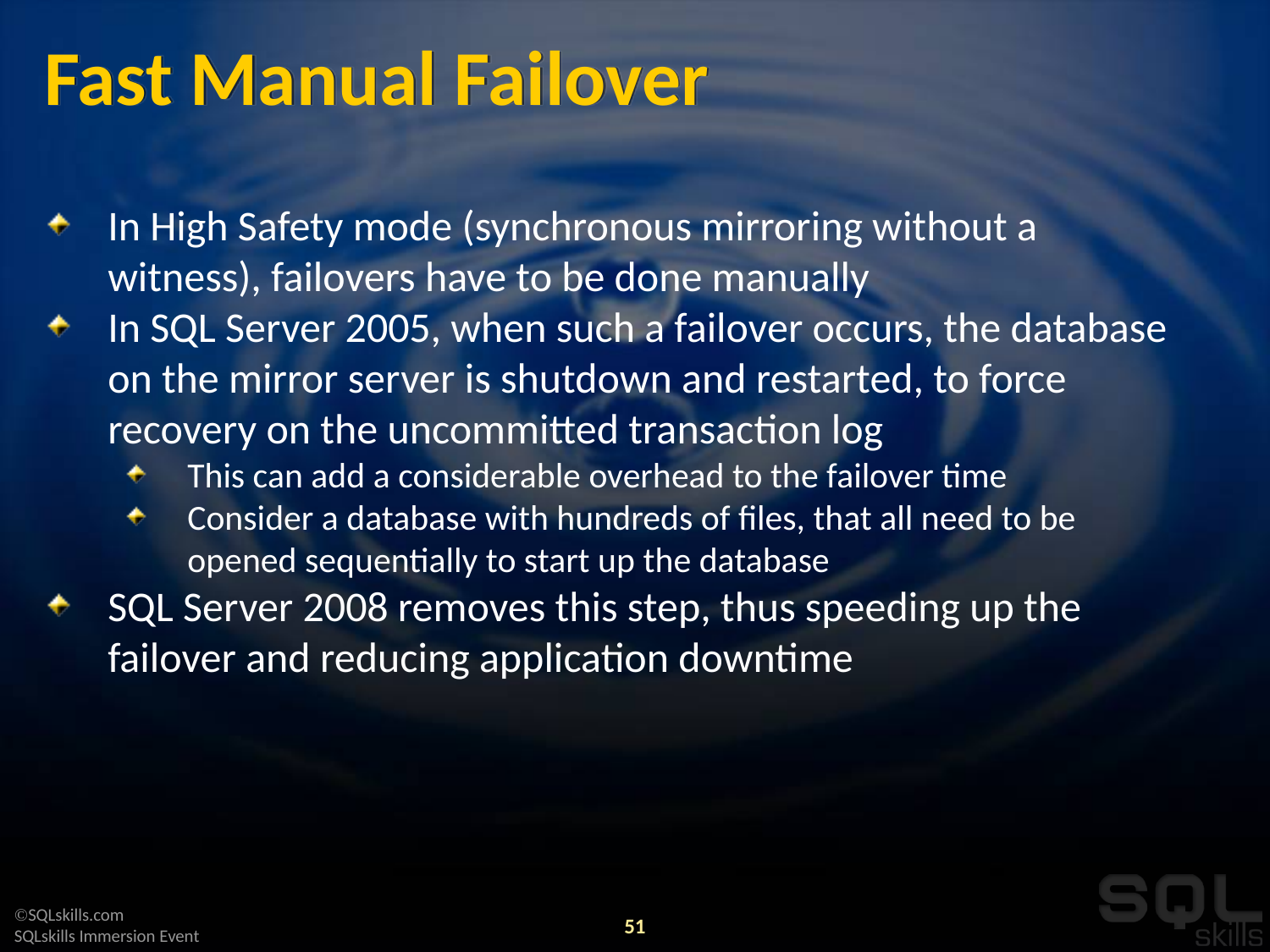

# Fast Manual Failover
In High Safety mode (synchronous mirroring without a witness), failovers have to be done manually
In SQL Server 2005, when such a failover occurs, the database on the mirror server is shutdown and restarted, to force recovery on the uncommitted transaction log
This can add a considerable overhead to the failover time
Consider a database with hundreds of files, that all need to be opened sequentially to start up the database
SQL Server 2008 removes this step, thus speeding up the failover and reducing application downtime
51